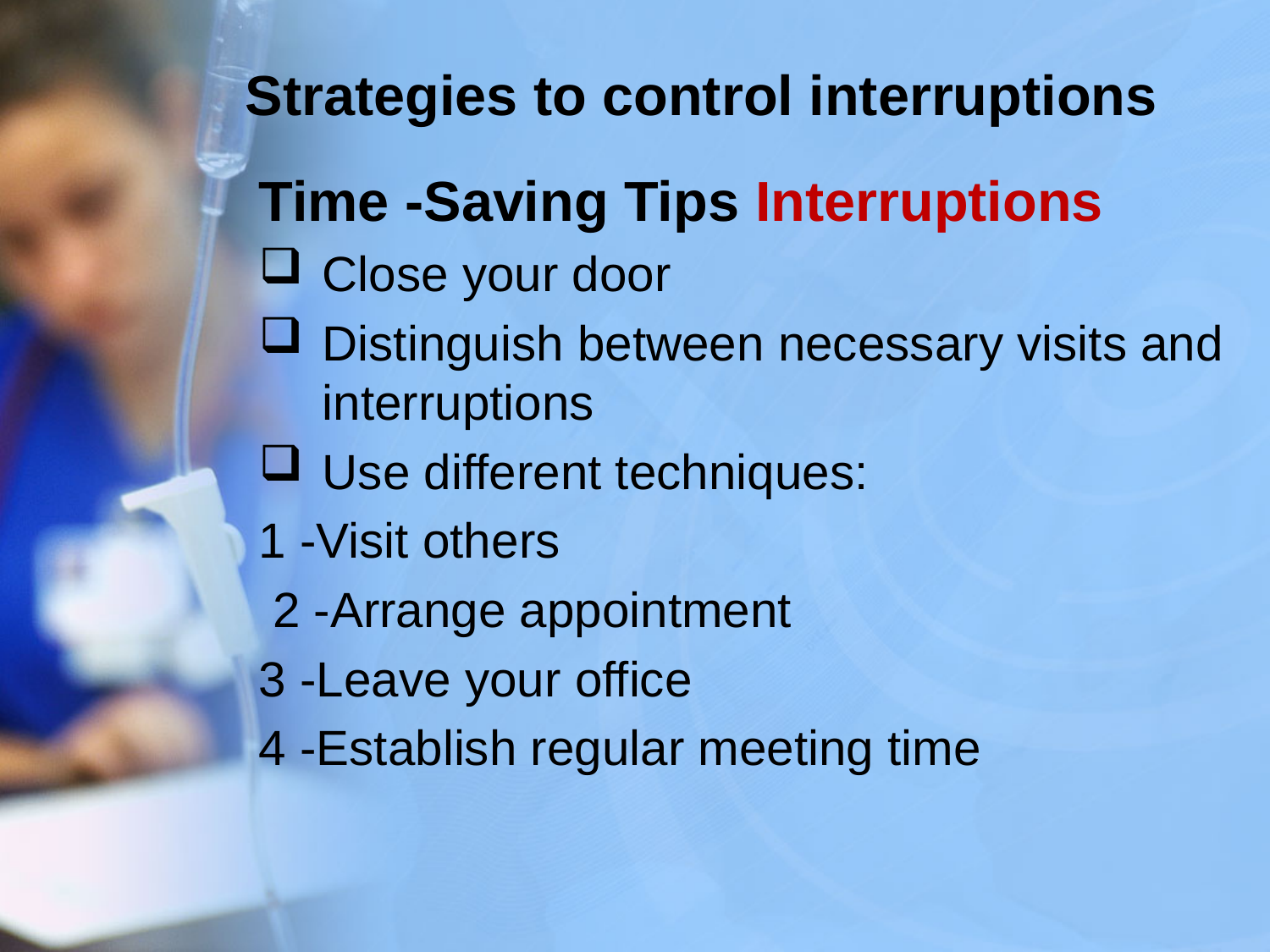

Strategies to control interruptions
Time -Saving Tips Interruptions
Close your door
Distinguish between necessary visits and interruptions
Use different techniques:
1 -Visit others
 2 -Arrange appointment
3 -Leave your office
4 -Establish regular meeting time